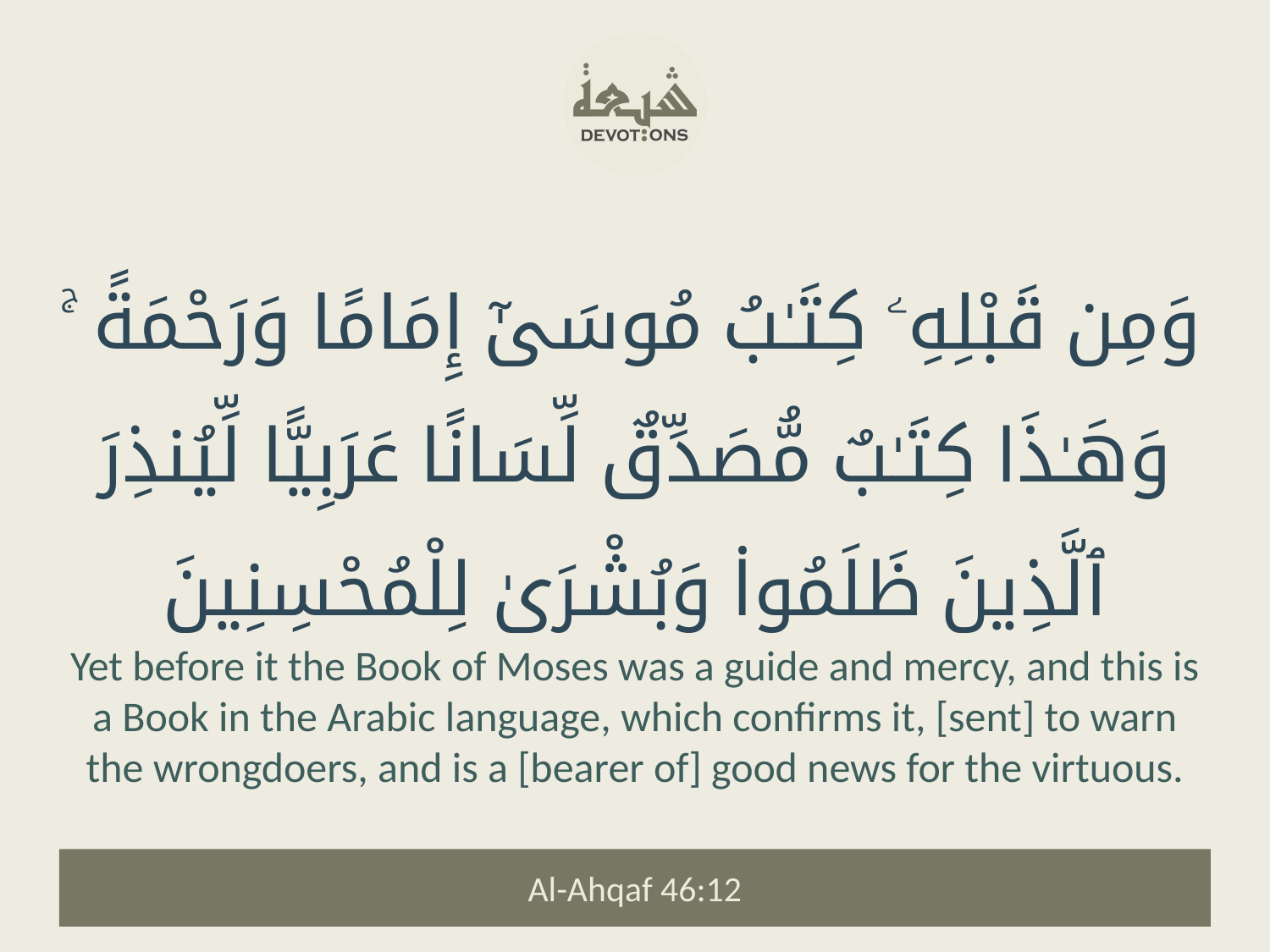

وَمِن قَبْلِهِۦ كِتَـٰبُ مُوسَىٰٓ إِمَامًا وَرَحْمَةً ۚ وَهَـٰذَا كِتَـٰبٌ مُّصَدِّقٌ لِّسَانًا عَرَبِيًّا لِّيُنذِرَ ٱلَّذِينَ ظَلَمُوا۟ وَبُشْرَىٰ لِلْمُحْسِنِينَ
Yet before it the Book of Moses was a guide and mercy, and this is a Book in the Arabic language, which confirms it, [sent] to warn the wrongdoers, and is a [bearer of] good news for the virtuous.
Al-Ahqaf 46:12